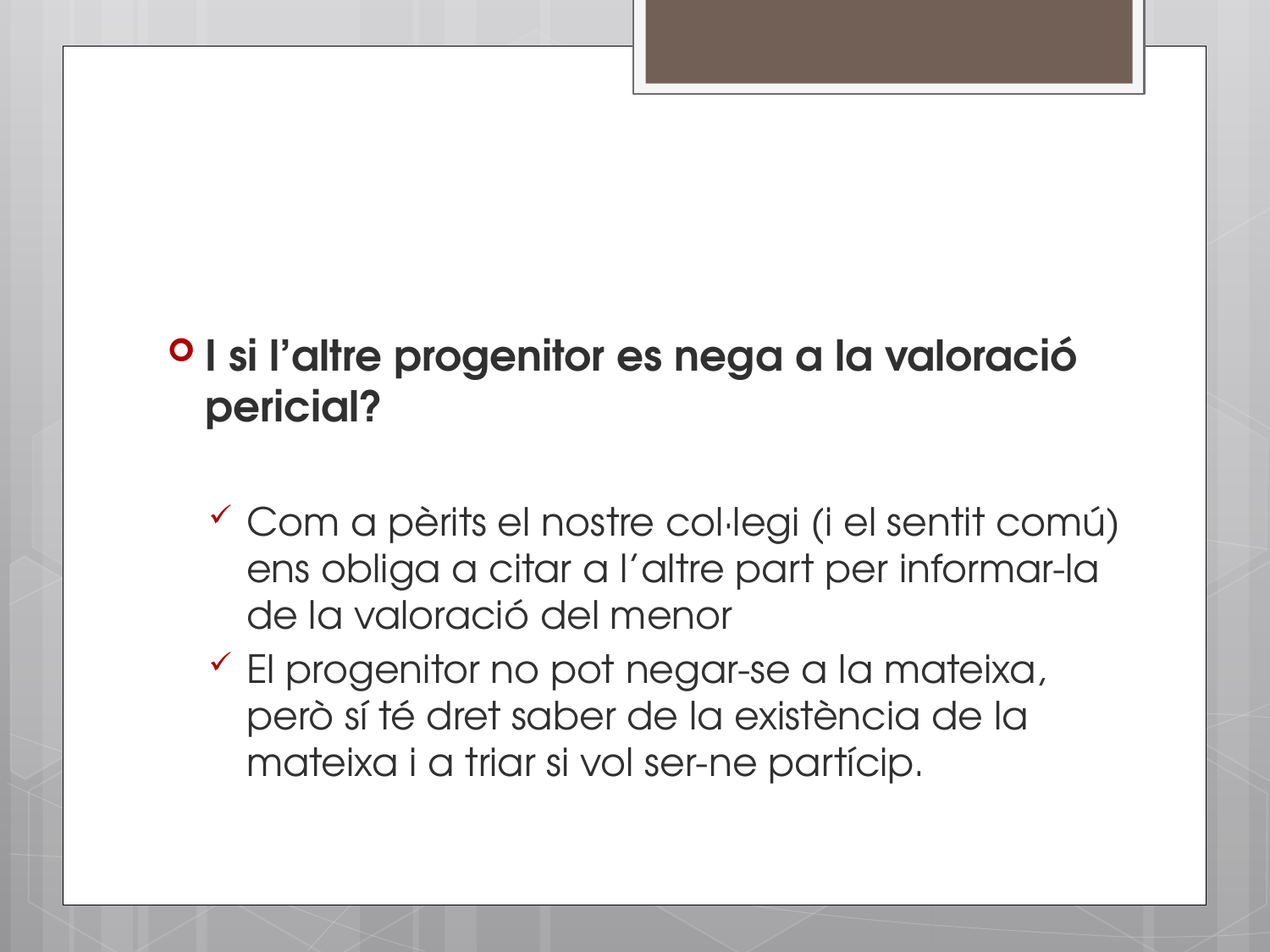

#
I si l’altre progenitor es nega a la valoració pericial?

Com a pèrits el nostre col·legi (i el sentit comú) ens obliga a citar a l’altre part per informar-la de la valoració del menor
El progenitor no pot negar-se a la mateixa, però sí té dret saber de la existència de la mateixa i a triar si vol ser-ne partícip.